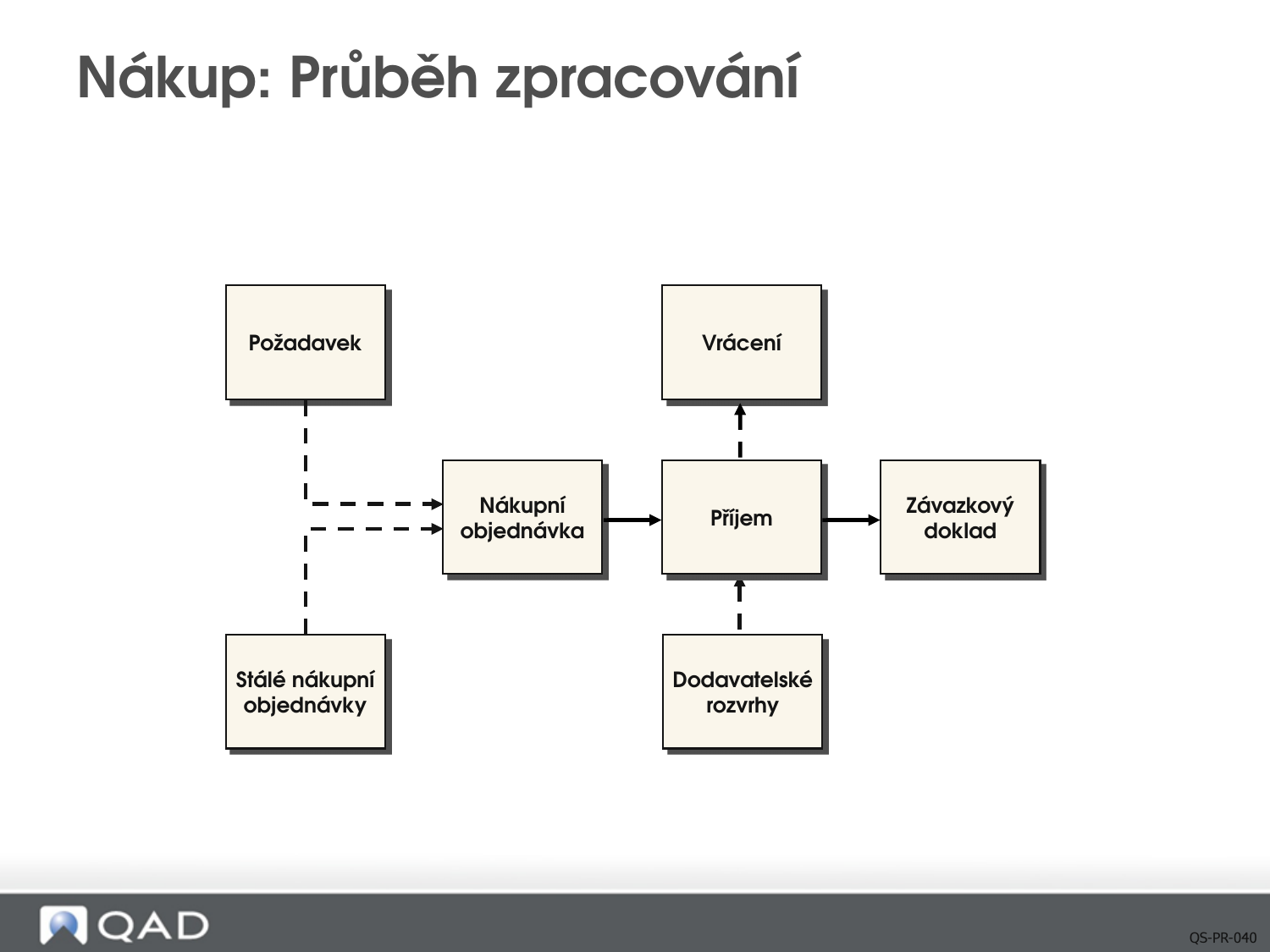

# Nákup: Průběh zpracování
Požadavek
Vrácení

Nákupní
objednávka
Příjem
Závazkový
doklad

Stálé nákupní
objednávky
Dodavatelské
rozvrhy
QS-PR-040